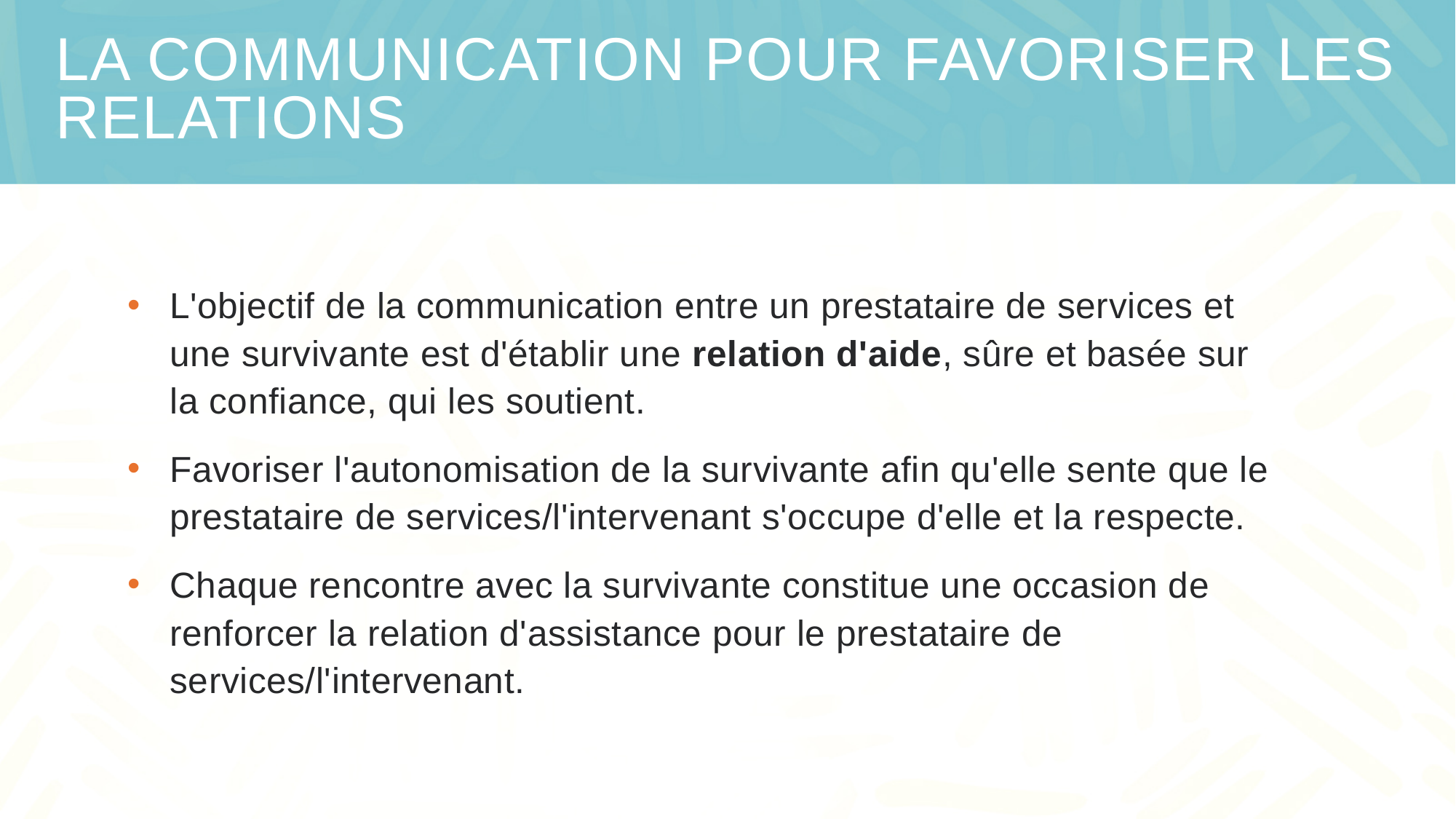

# La communication pour favoriser les relations
L'objectif de la communication entre un prestataire de services et une survivante est d'établir une relation d'aide, sûre et basée sur la confiance, qui les soutient.
Favoriser l'autonomisation de la survivante afin qu'elle sente que le prestataire de services/l'intervenant s'occupe d'elle et la respecte.
Chaque rencontre avec la survivante constitue une occasion de renforcer la relation d'assistance pour le prestataire de services/l'intervenant.